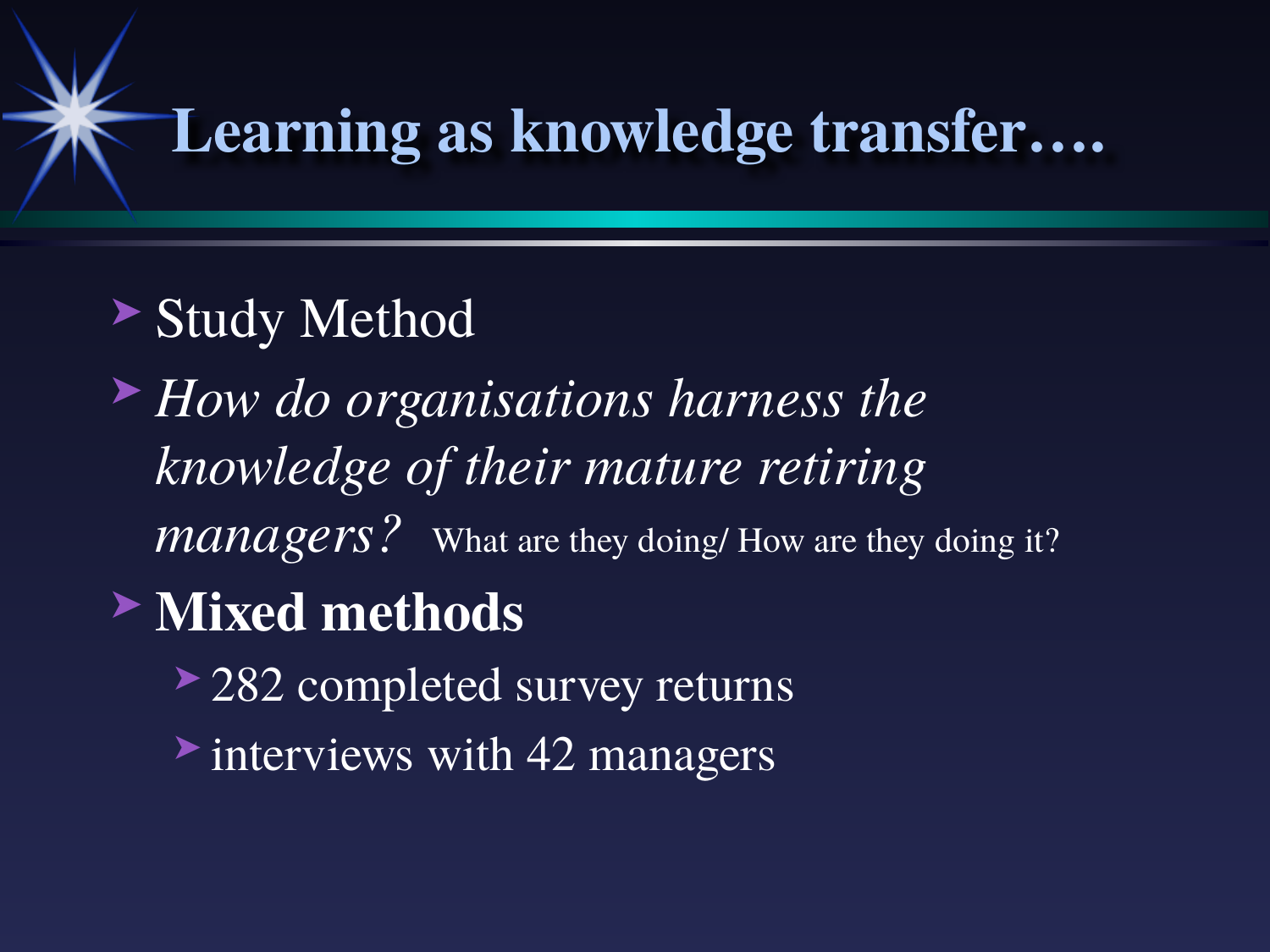

# Learning as knowledge transfer….
Study Method
How do organisations harness the knowledge of their mature retiring managers?  What are they doing/ How are they doing it?
Mixed methods
282 completed survey returns
interviews with 42 managers